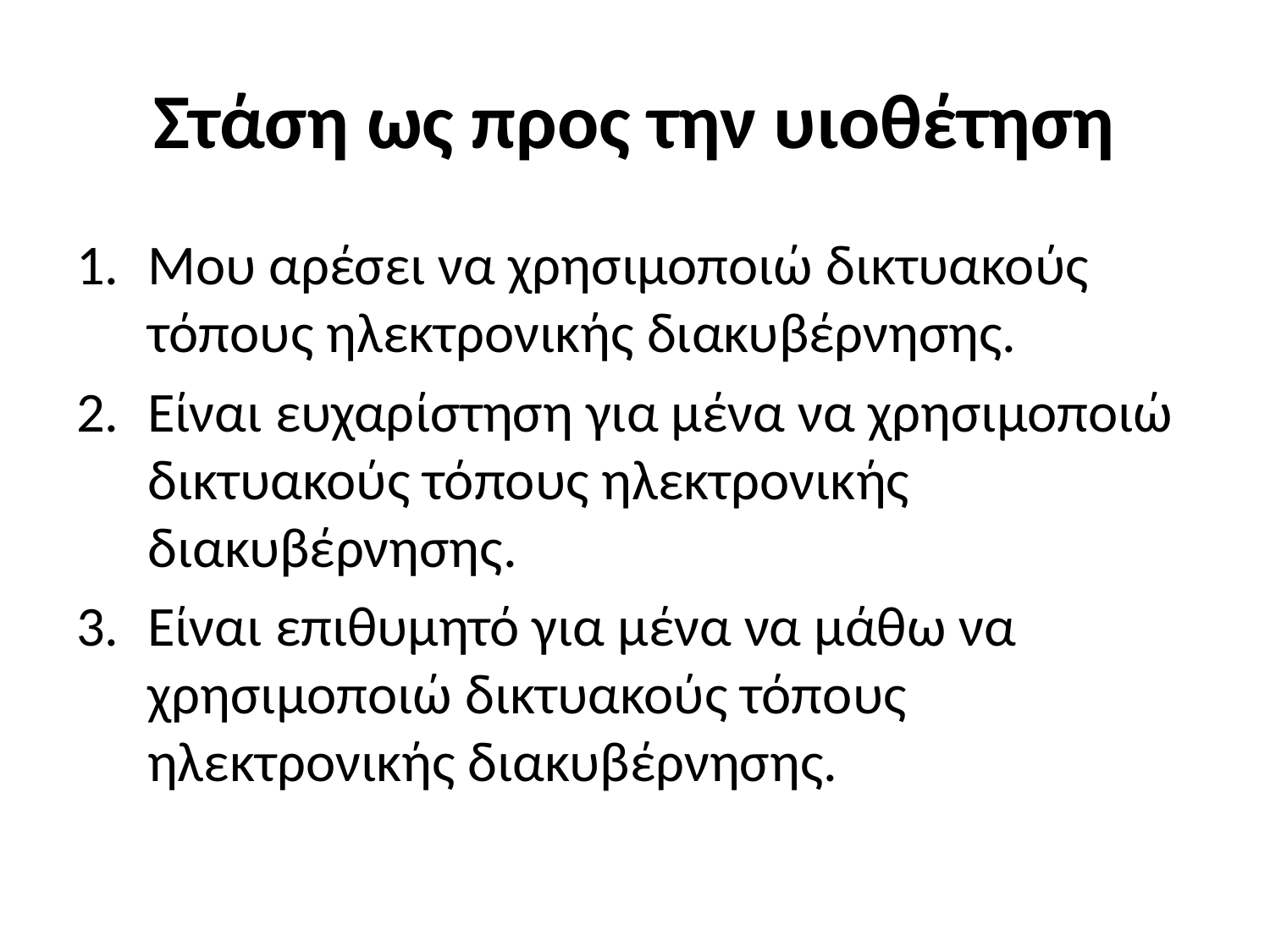

# Στάση ως προς την υιοθέτηση
Μου αρέσει να χρησιμοποιώ δικτυακούς τόπους ηλεκτρονικής διακυβέρνησης.
Είναι ευχαρίστηση για μένα να χρησιμοποιώ δικτυακούς τόπους ηλεκτρονικής διακυβέρνησης.
Είναι επιθυμητό για μένα να μάθω να χρησιμοποιώ δικτυακούς τόπους ηλεκτρονικής διακυβέρνησης.